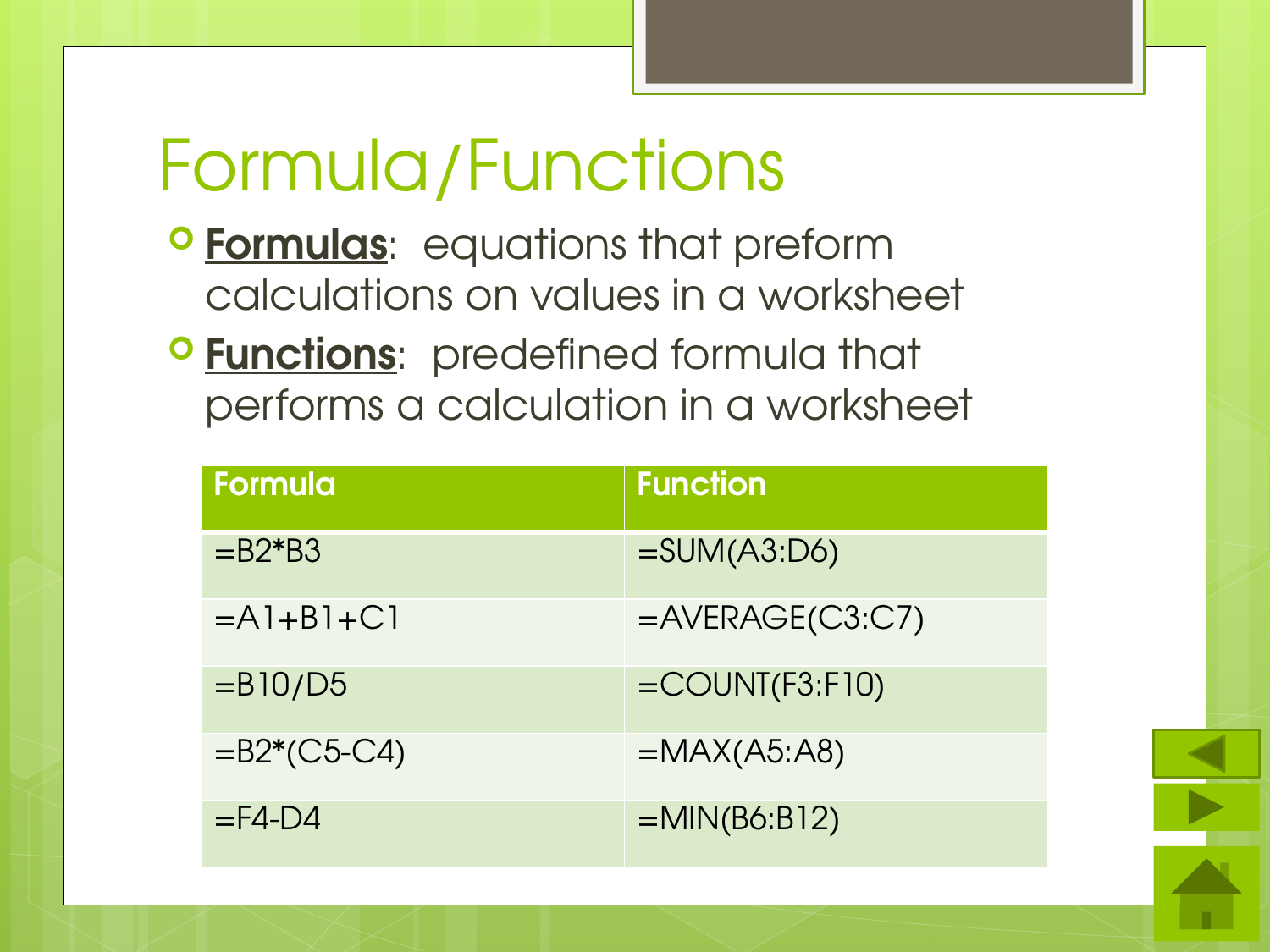

# Formula/Functions
Formulas:  equations that preform calculations on values in a worksheet
Functions:  predefined formula that performs a calculation in a worksheet
| Formula | Function |
| --- | --- |
| =B2\*B3 | =SUM(A3:D6) |
| =A1+B1+C1 | =AVERAGE(C3:C7) |
| =B10/D5 | =COUNT(F3:F10) |
| =B2\*(C5-C4) | =MAX(A5:A8) |
| =F4-D4 | =MIN(B6:B12) |